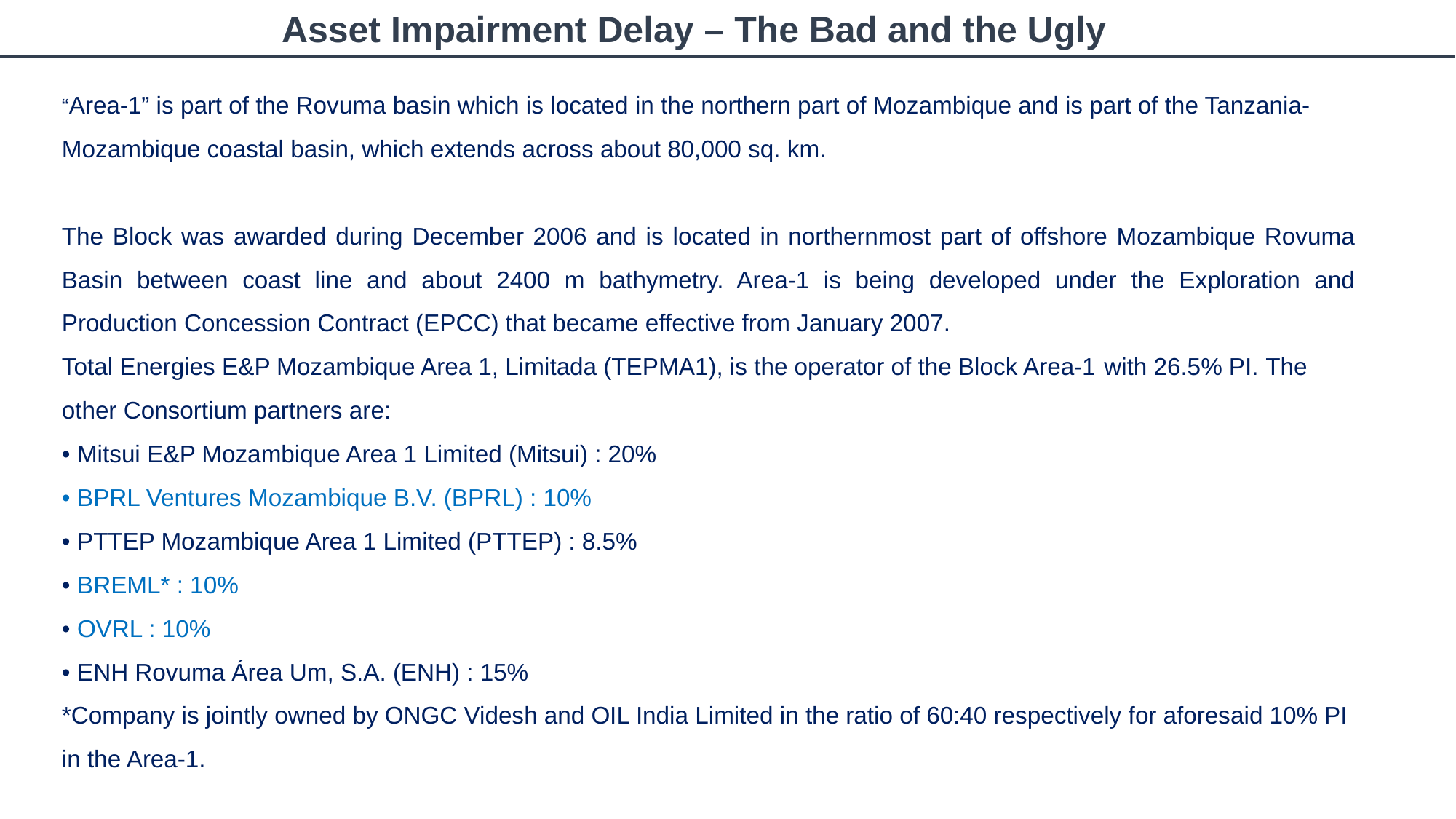

Asset Impairment Delay – The Bad and the Ugly
“Area-1” is part of the Rovuma basin which is located in the northern part of Mozambique and is part of the Tanzania-Mozambique coastal basin, which extends across about 80,000 sq. km.

The Block was awarded during December 2006 and is located in northernmost part of offshore Mozambique Rovuma Basin between coast line and about 2400 m bathymetry. Area-1 is being developed under the Exploration and Production Concession Contract (EPCC) that became effective from January 2007.
Total Energies E&P Mozambique Area 1, Limitada (TEPMA1), is the operator of the Block Area-1 with 26.5% PI. The other Consortium partners are:
• Mitsui E&P Mozambique Area 1 Limited (Mitsui) : 20%
• BPRL Ventures Mozambique B.V. (BPRL) : 10%
• PTTEP Mozambique Area 1 Limited (PTTEP) : 8.5%
• BREML* : 10%
• OVRL : 10%
• ENH Rovuma Área Um, S.A. (ENH) : 15%
*Company is jointly owned by ONGC Videsh and OIL India Limited in the ratio of 60:40 respectively for aforesaid 10% PI in the Area-1.